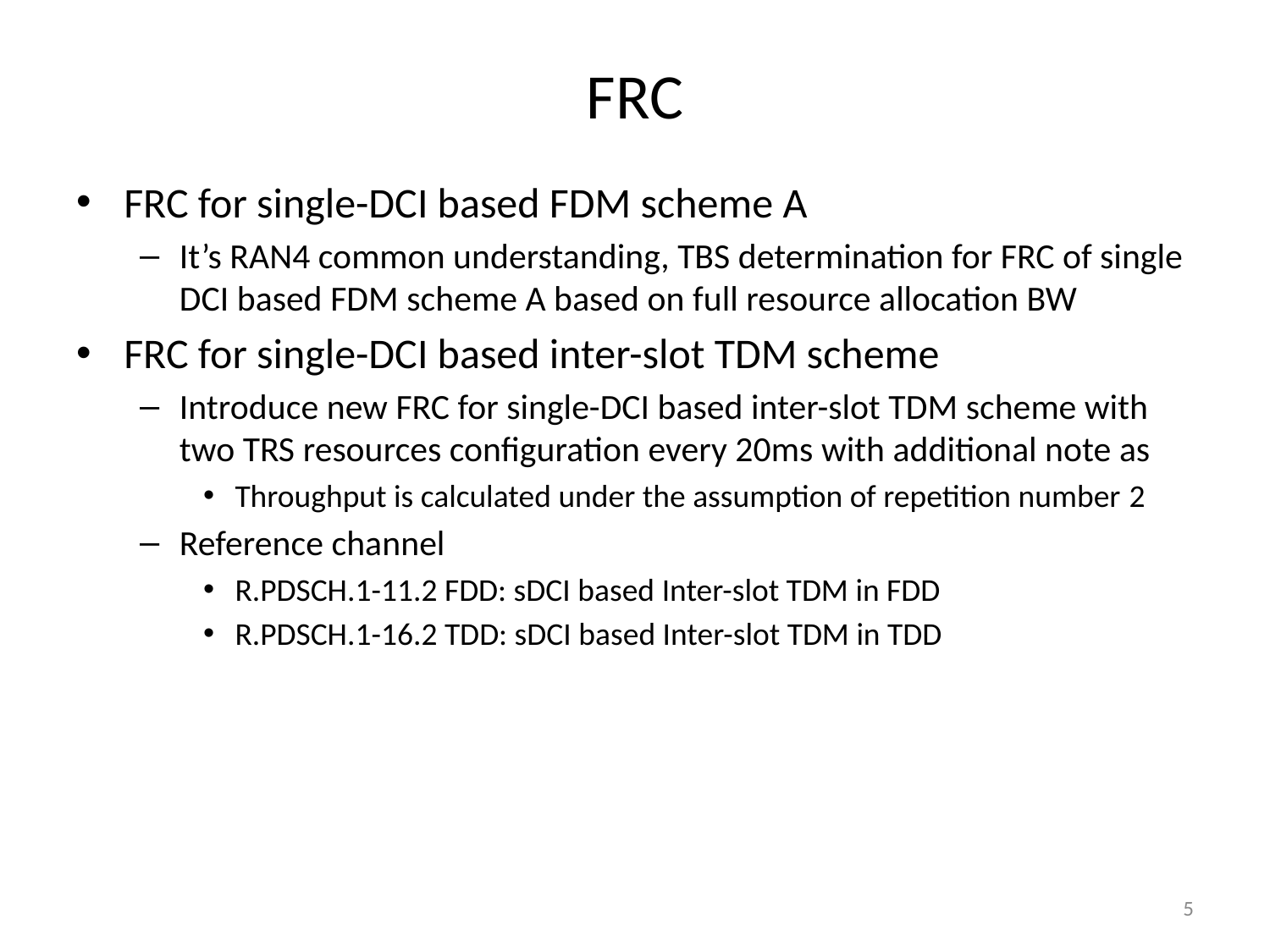

# FRC
FRC for single-DCI based FDM scheme A
It’s RAN4 common understanding, TBS determination for FRC of single DCI based FDM scheme A based on full resource allocation BW
FRC for single-DCI based inter-slot TDM scheme
Introduce new FRC for single-DCI based inter-slot TDM scheme with two TRS resources configuration every 20ms with additional note as
Throughput is calculated under the assumption of repetition number 2
Reference channel
R.PDSCH.1-11.2 FDD: sDCI based Inter-slot TDM in FDD
R.PDSCH.1-16.2 TDD: sDCI based Inter-slot TDM in TDD

5